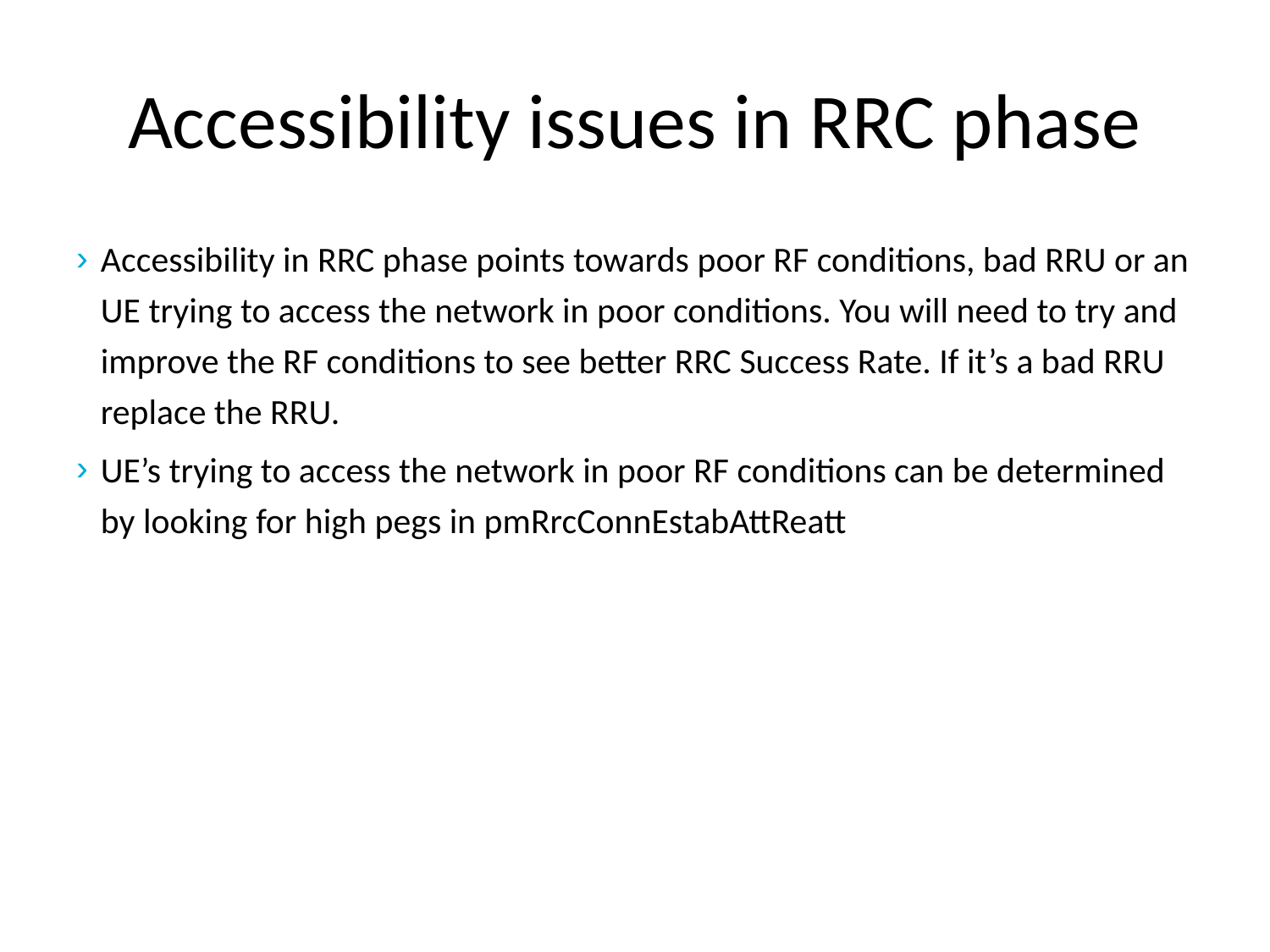

# Accessibility issues in RRC phase
Accessibility in RRC phase points towards poor RF conditions, bad RRU or an UE trying to access the network in poor conditions. You will need to try and improve the RF conditions to see better RRC Success Rate. If it’s a bad RRU replace the RRU.
UE’s trying to access the network in poor RF conditions can be determined by looking for high pegs in pmRrcConnEstabAttReatt